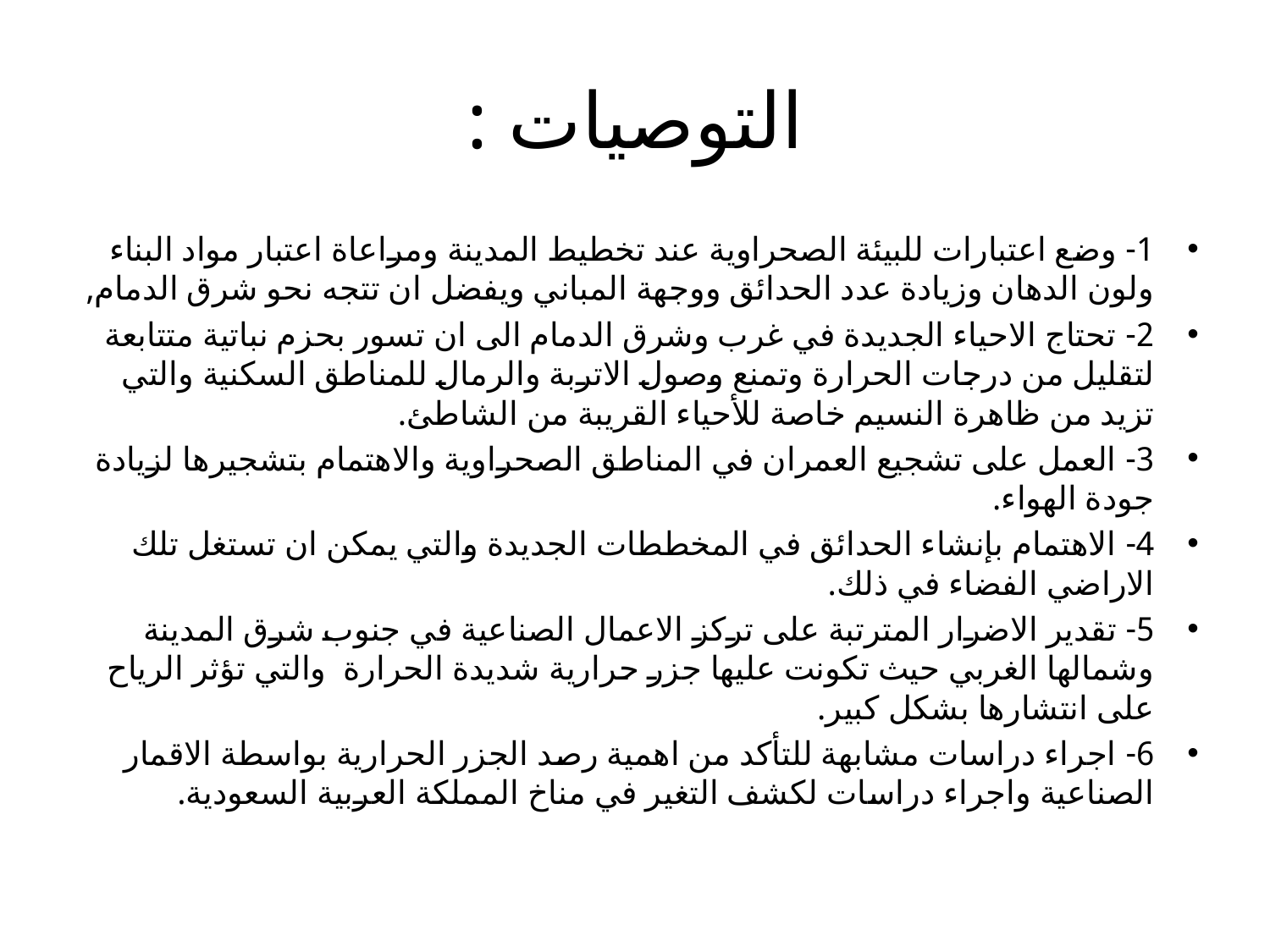

# التوصيات :
1- وضع اعتبارات للبيئة الصحراوية عند تخطيط المدينة ومراعاة اعتبار مواد البناء ولون الدهان وزيادة عدد الحدائق ووجهة المباني ويفضل ان تتجه نحو شرق الدمام,
2- تحتاج الاحياء الجديدة في غرب وشرق الدمام الى ان تسور بحزم نباتية متتابعة لتقليل من درجات الحرارة وتمنع وصول الاتربة والرمال للمناطق السكنية والتي تزيد من ظاهرة النسيم خاصة للأحياء القريبة من الشاطئ.
3- العمل على تشجيع العمران في المناطق الصحراوية والاهتمام بتشجيرها لزيادة جودة الهواء.
4- الاهتمام بإنشاء الحدائق في المخططات الجديدة والتي يمكن ان تستغل تلك الاراضي الفضاء في ذلك.
5- تقدير الاضرار المترتبة على تركز الاعمال الصناعية في جنوب شرق المدينة وشمالها الغربي حيث تكونت عليها جزر حرارية شديدة الحرارة  والتي تؤثر الرياح على انتشارها بشكل كبير.
6- اجراء دراسات مشابهة للتأكد من اهمية رصد الجزر الحرارية بواسطة الاقمار الصناعية واجراء دراسات لكشف التغير في مناخ المملكة العربية السعودية.